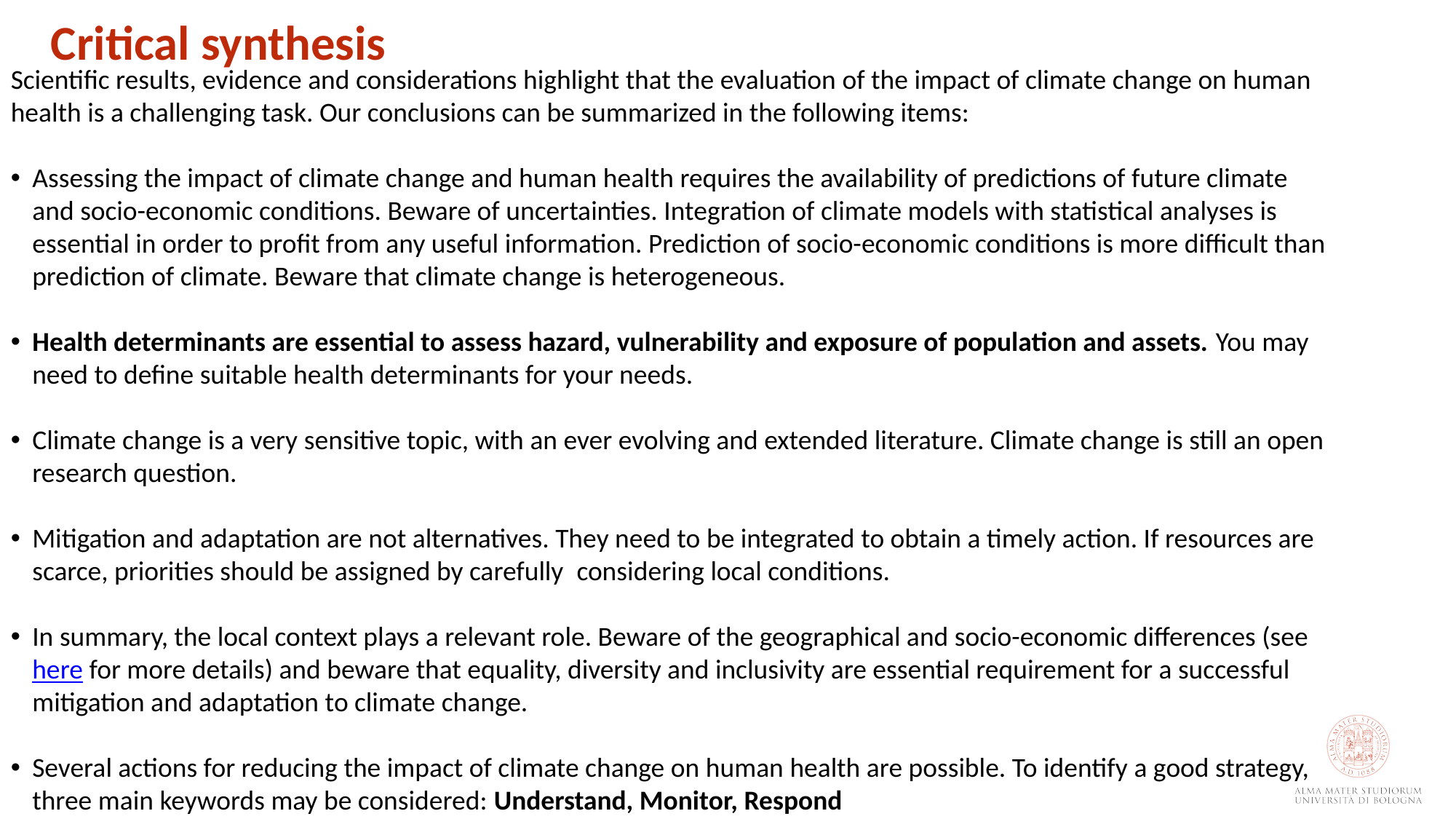

Critical synthesis
Scientific results, evidence and considerations highlight that the evaluation of the impact of climate change on human health is a challenging task. Our conclusions can be summarized in the following items:

Assessing the impact of climate change and human health requires the availability of predictions of future climate and socio-economic conditions. Beware of uncertainties. Integration of climate models with statistical analyses is essential in order to profit from any useful information. Prediction of socio-economic conditions is more difficult than prediction of climate. Beware that climate change is heterogeneous.

Health determinants are essential to assess hazard, vulnerability and exposure of population and assets. You may need to define suitable health determinants for your needs.

Climate change is a very sensitive topic, with an ever evolving and extended literature. Climate change is still an open research question.

Mitigation and adaptation are not alternatives. They need to be integrated to obtain a timely action. If resources are scarce, priorities should be assigned by carefully  considering local conditions.

In summary, the local context plays a relevant role. Beware of the geographical and socio-economic differences (see here for more details) and beware that equality, diversity and inclusivity are essential requirement for a successful mitigation and adaptation to climate change.

Several actions for reducing the impact of climate change on human health are possible. To identify a good strategy, three main keywords may be considered: Understand, Monitor, Respond